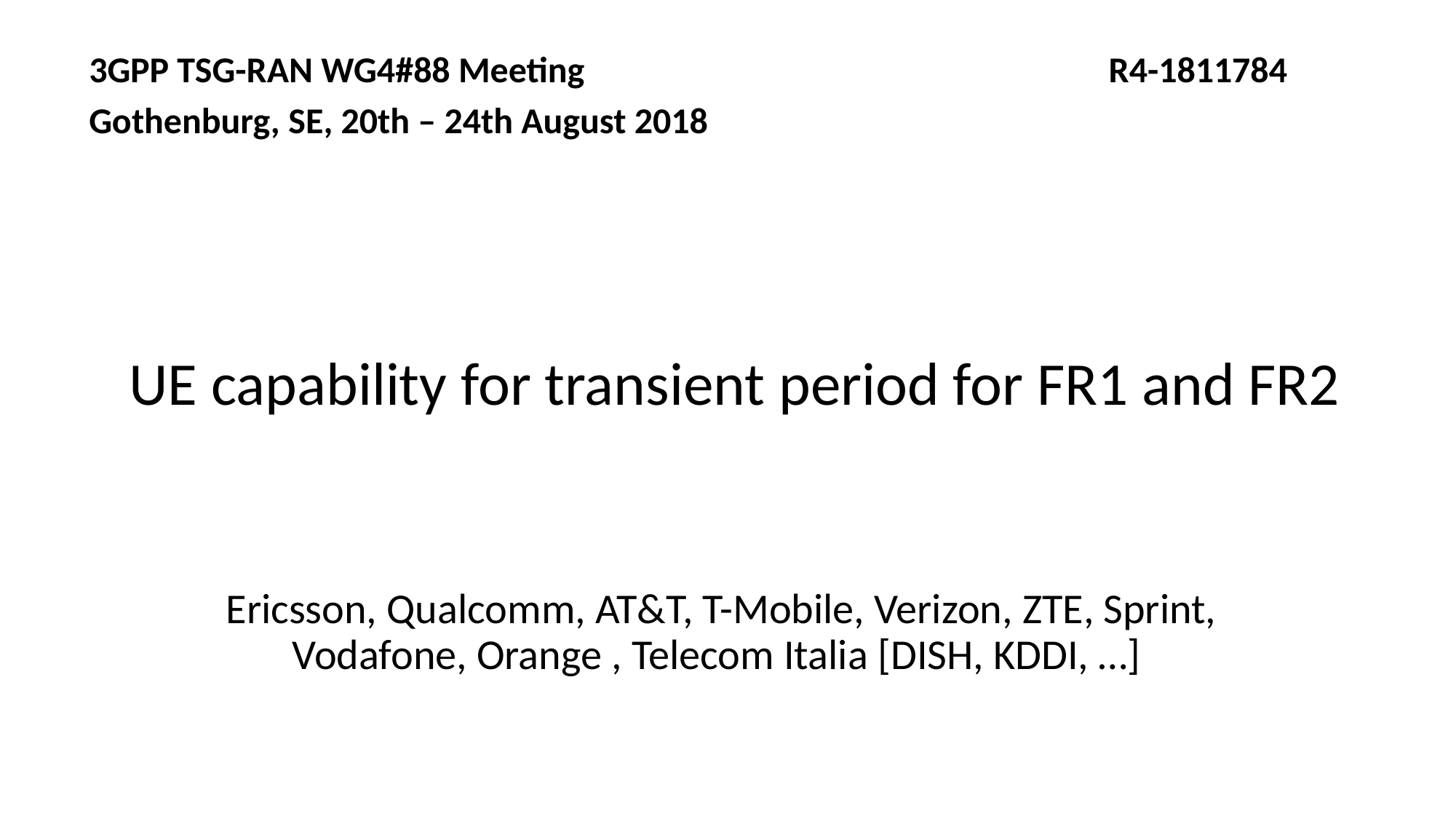

3GPP TSG-RAN WG4#88 Meeting                                                                R4-1811784
Gothenburg, SE, 20th – 24th August 2018
# UE capability for transient period for FR1 and FR2
Ericsson, Qualcomm, AT&T, T-Mobile, Verizon, ZTE, Sprint, Vodafone, Orange , Telecom Italia [DISH, KDDI, …]